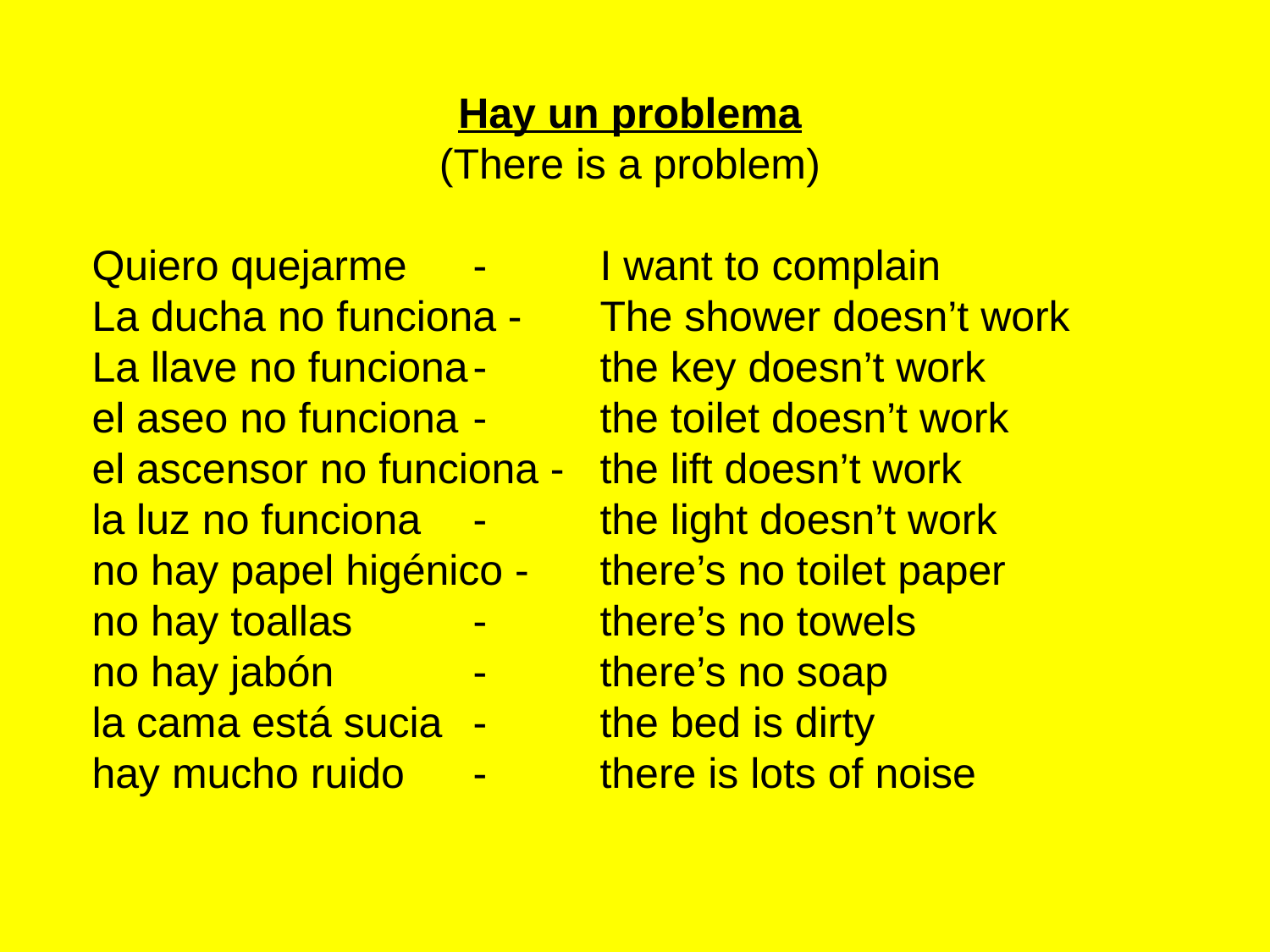

Hay un problema
(There is a problem)

Quiero quejarme	-	I want to complain
La ducha no funciona - 	The shower doesn’t work
La llave no funciona	-	the key doesn’t work
el aseo no funciona	-	the toilet doesn’t work
el ascensor no funciona -	the lift doesn’t work
la luz no funciona	-	the light doesn’t work
no hay papel higénico - 	there’s no toilet paper
no hay toallas	-	there’s no towels
no hay jabón		-	there’s no soap
la cama está sucia	-	the bed is dirty
hay mucho ruido	-	there is lots of noise